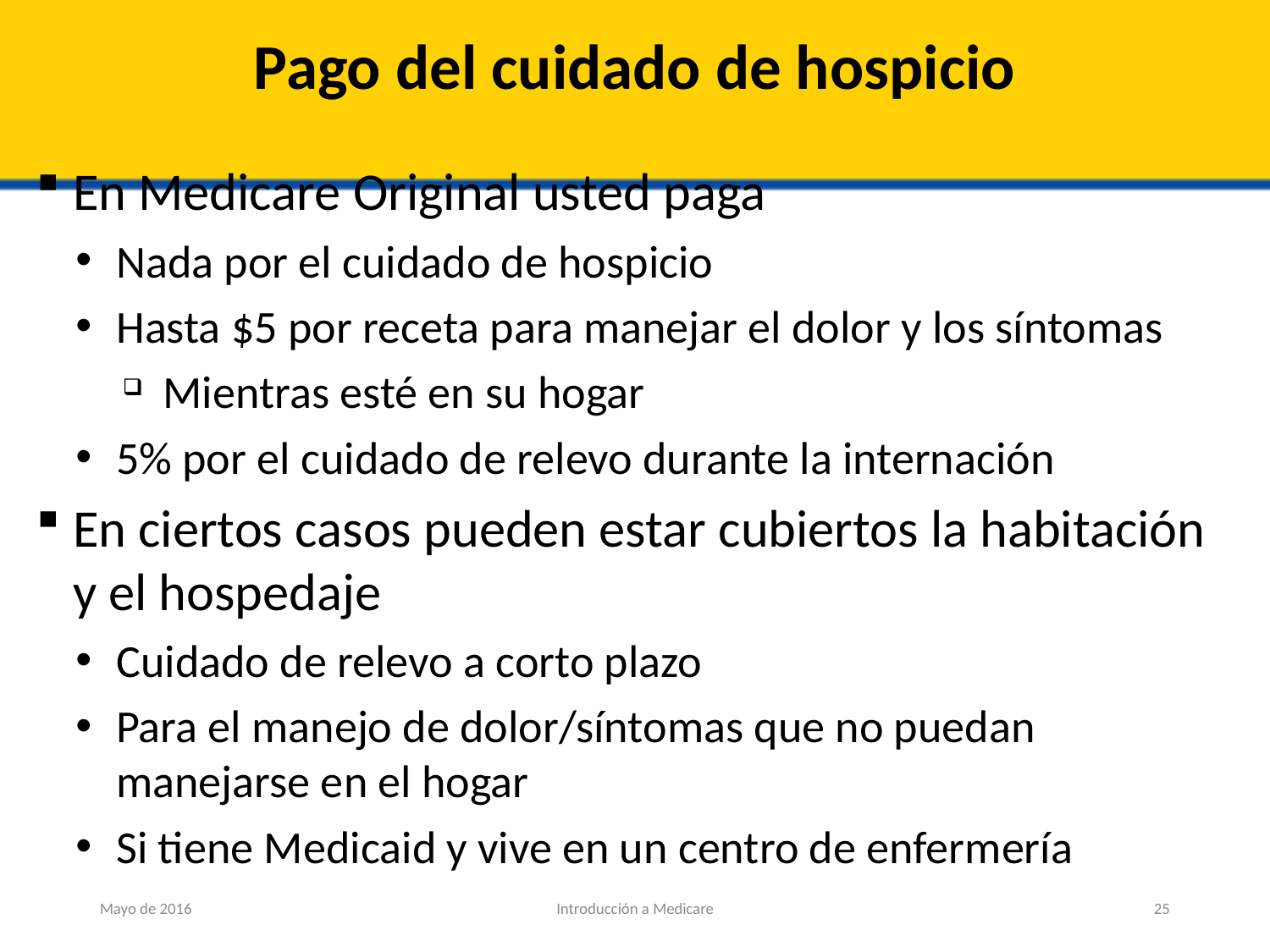

# Pago del cuidado de hospicio
En Medicare Original usted paga
Nada por el cuidado de hospicio
Hasta $5 por receta para manejar el dolor y los síntomas
Mientras esté en su hogar
5% por el cuidado de relevo durante la internación
En ciertos casos pueden estar cubiertos la habitación y el hospedaje
Cuidado de relevo a corto plazo
Para el manejo de dolor/síntomas que no puedan manejarse en el hogar
Si tiene Medicaid y vive en un centro de enfermería

Mayo de 2016
Introducción a Medicare
25